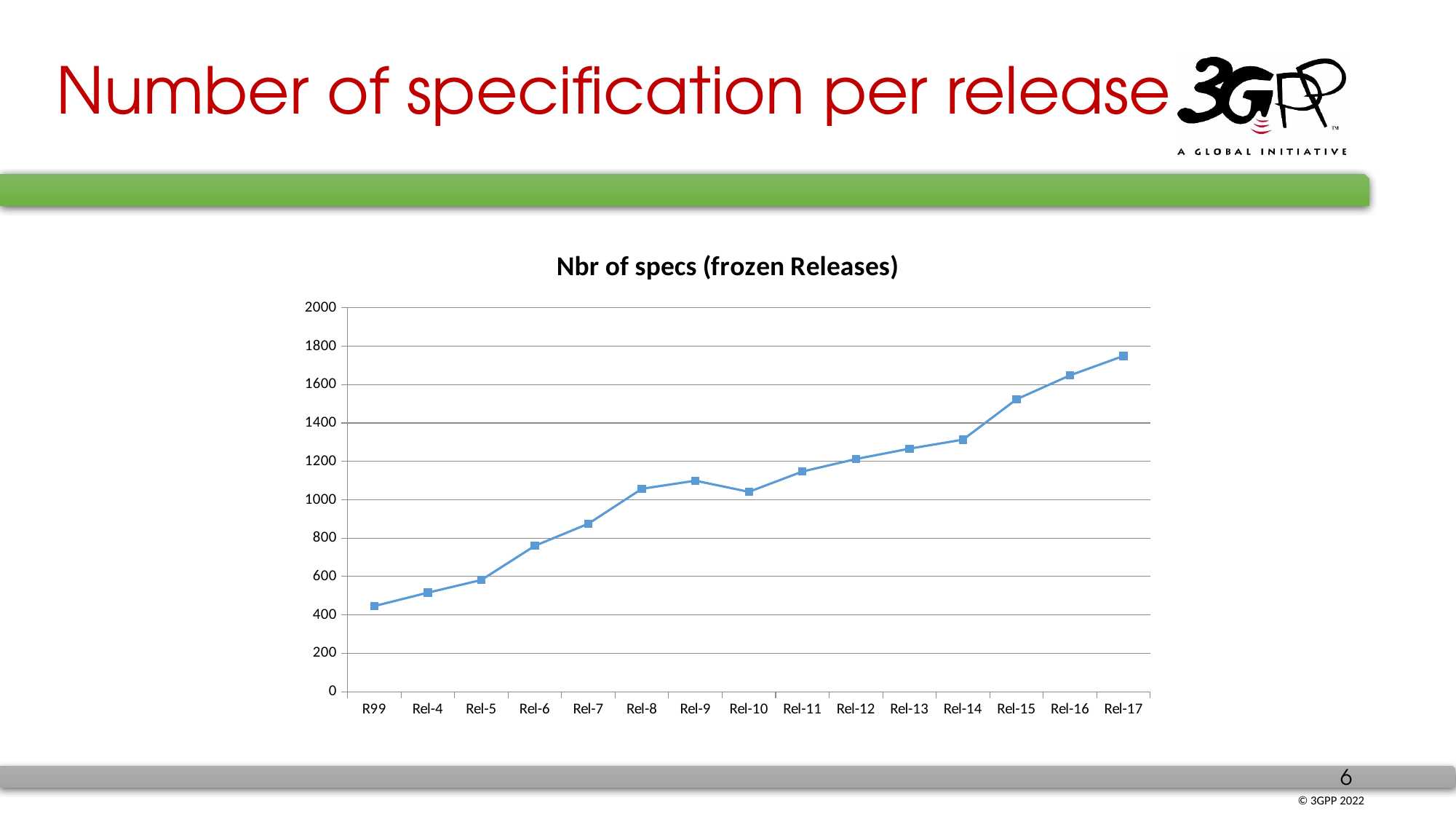

# Number of specification per release

### Chart: Nbr of specs (frozen Releases)

| Category | Nbr of specs |
|---|---|
| R99 | 446.0 |
| Rel-4 | 516.0 |
| Rel-5 | 582.0 |
| Rel-6 | 760.0 |
| Rel-7 | 875.0 |
| Rel-8 | 1057.0 |
| Rel-9 | 1099.0 |
| Rel-10 | 1041.0 |
| Rel-11 | 1147.0 |
| Rel-12 | 1212.0 |
| Rel-13 | 1266.0 |
| Rel-14 | 1313.0 |
| Rel-15 | 1523.0 |
| Rel-16 | 1648.0 |
| Rel-17 | 1749.0 |